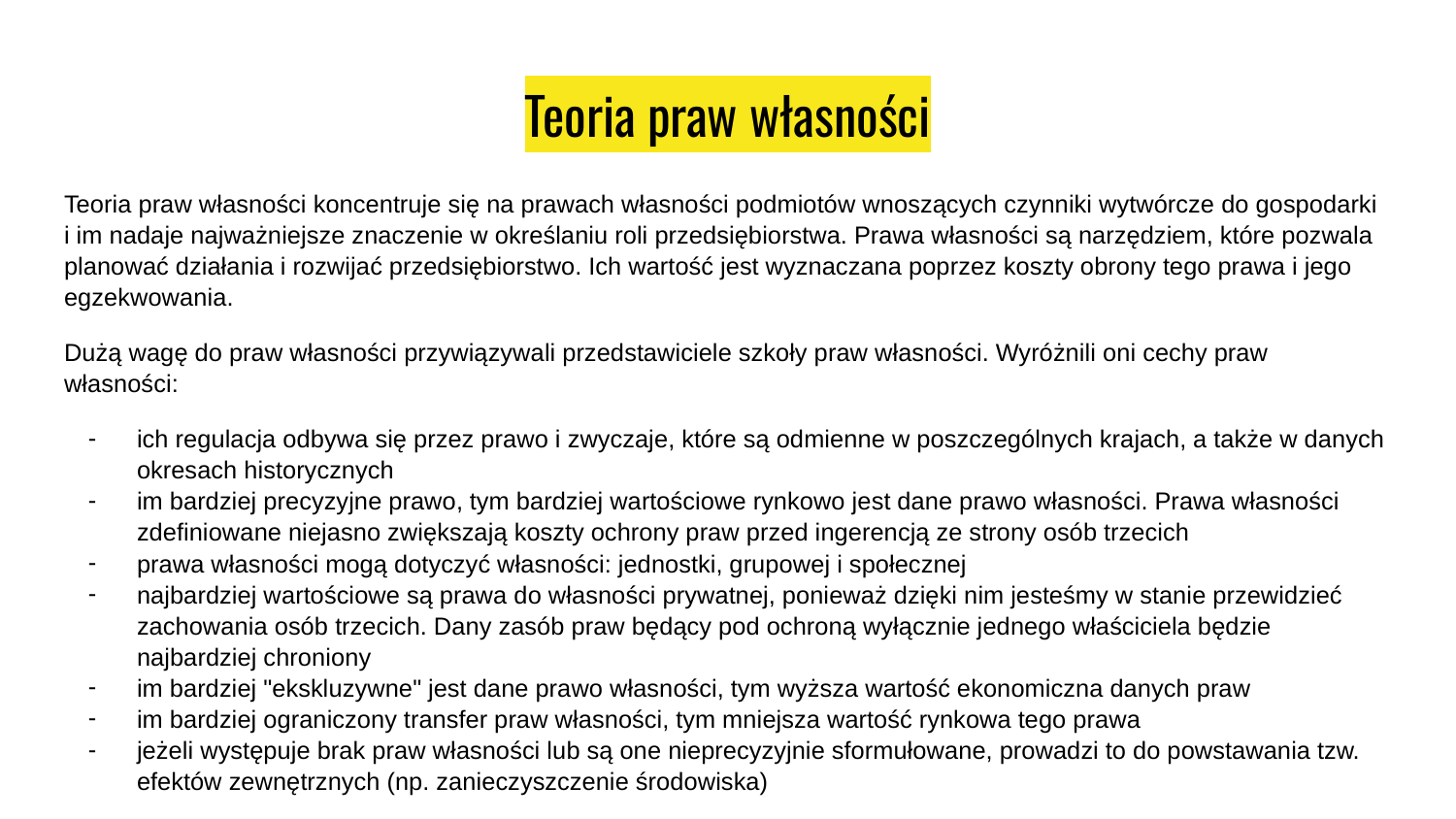

# Teoria praw własności

Teoria praw własności koncentruje się na prawach własności podmiotów wnoszących czynniki wytwórcze do gospodarki i im nadaje najważniejsze znaczenie w określaniu roli przedsiębiorstwa. Prawa własności są narzędziem, które pozwala planować działania i rozwijać przedsiębiorstwo. Ich wartość jest wyznaczana poprzez koszty obrony tego prawa i jego egzekwowania.
Dużą wagę do praw własności przywiązywali przedstawiciele szkoły praw własności. Wyróżnili oni cechy praw własności:
ich regulacja odbywa się przez prawo i zwyczaje, które są odmienne w poszczególnych krajach, a także w danych okresach historycznych
im bardziej precyzyjne prawo, tym bardziej wartościowe rynkowo jest dane prawo własności. Prawa własności zdefiniowane niejasno zwiększają koszty ochrony praw przed ingerencją ze strony osób trzecich
prawa własności mogą dotyczyć własności: jednostki, grupowej i społecznej
najbardziej wartościowe są prawa do własności prywatnej, ponieważ dzięki nim jesteśmy w stanie przewidzieć zachowania osób trzecich. Dany zasób praw będący pod ochroną wyłącznie jednego właściciela będzie najbardziej chroniony
im bardziej "ekskluzywne" jest dane prawo własności, tym wyższa wartość ekonomiczna danych praw
im bardziej ograniczony transfer praw własności, tym mniejsza wartość rynkowa tego prawa
jeżeli występuje brak praw własności lub są one nieprecyzyjnie sformułowane, prowadzi to do powstawania tzw. efektów zewnętrznych (np. zanieczyszczenie środowiska)